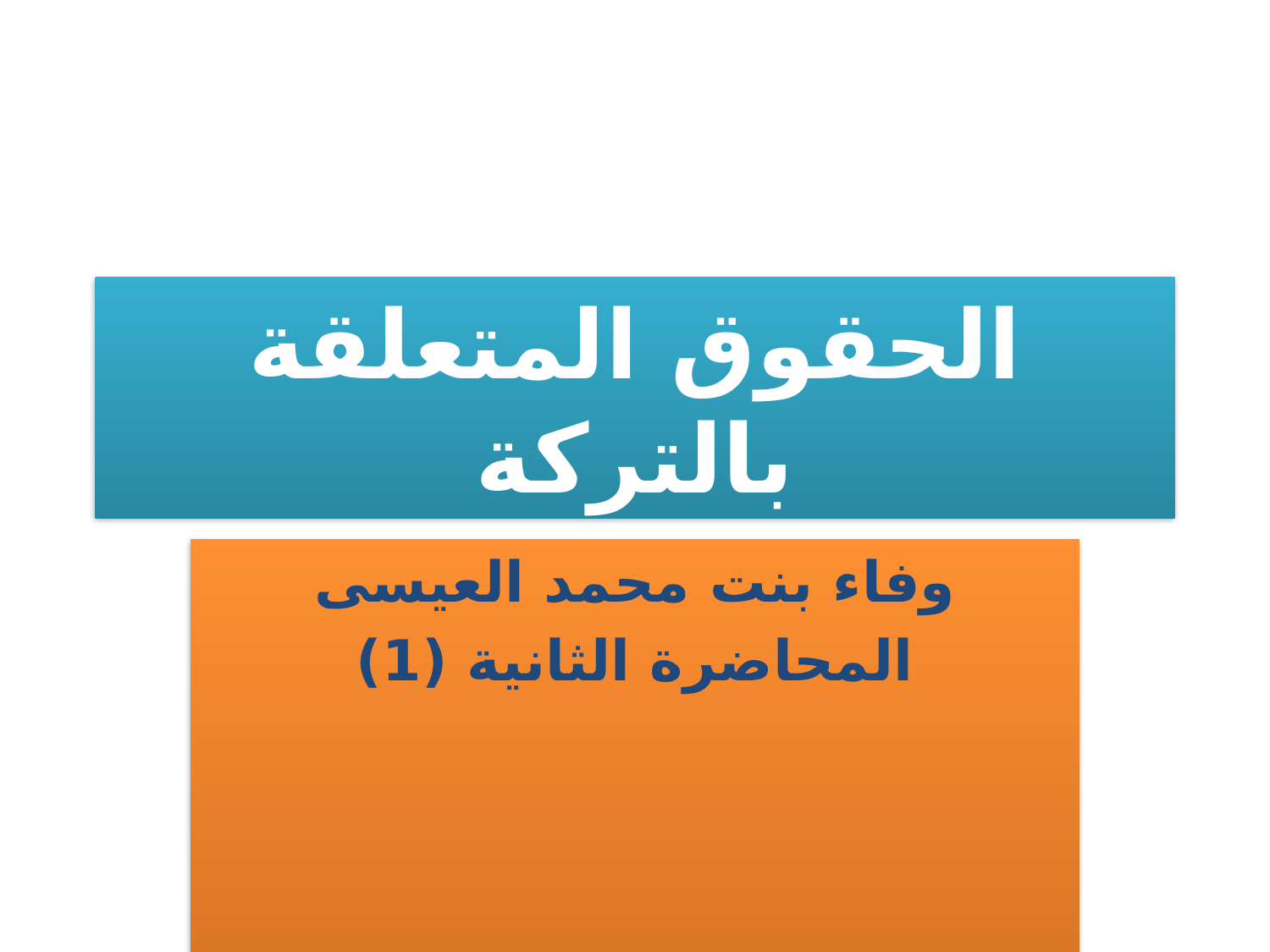

# الحقوق المتعلقة بالتركة
وفاء بنت محمد العيسى
المحاضرة الثانية (1)